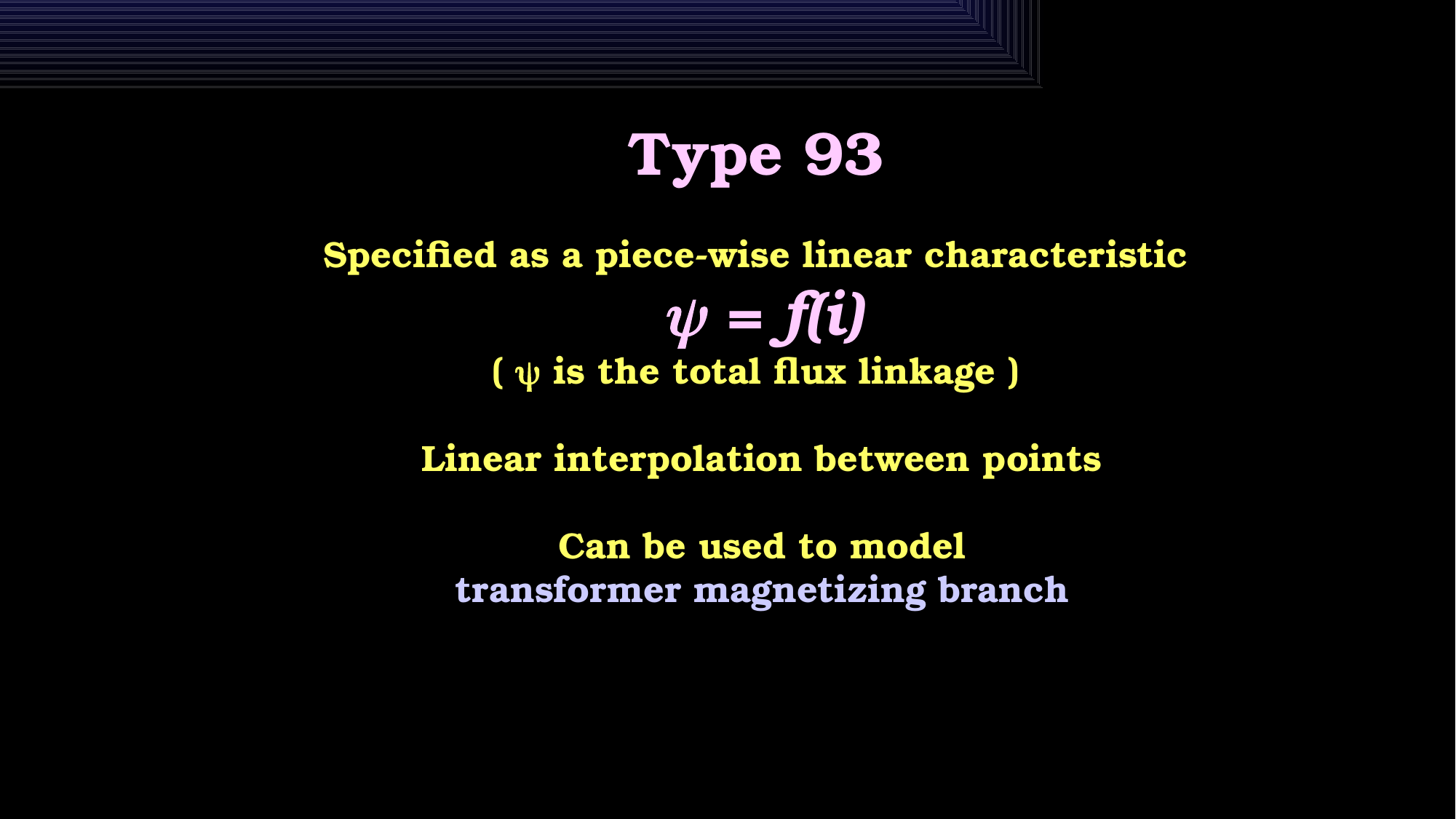

Type 93

Specified as a piece-wise linear characteristic
ψ = f(i)
( ψ is the total flux linkage )

Linear interpolation between points

Can be used to model
transformer magnetizing branch